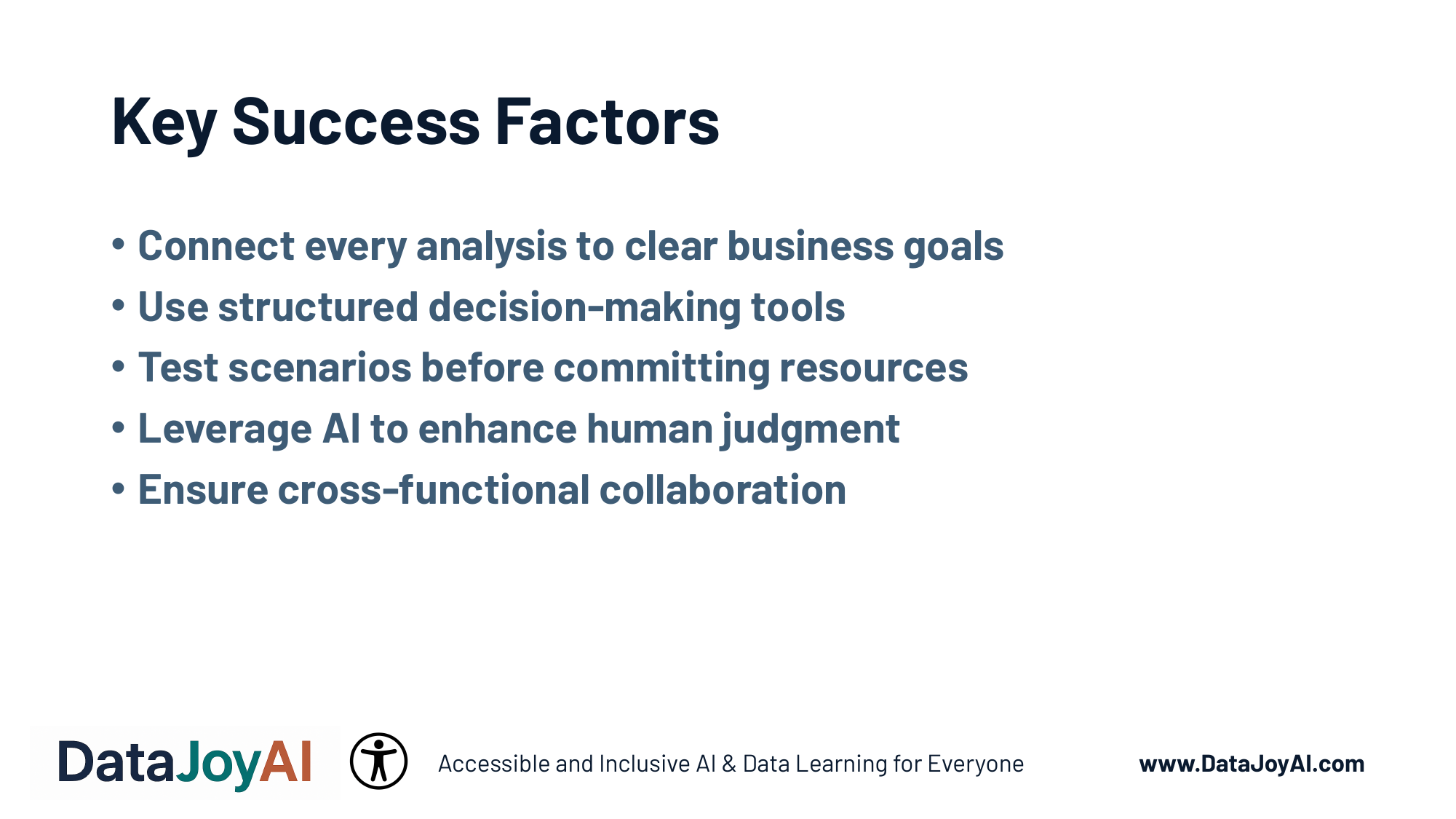

# Key Success Factors
Connect every analysis to clear business goals
Use structured decision-making tools
Test scenarios before committing resources
Leverage AI to enhance human judgment
Ensure cross-functional collaboration